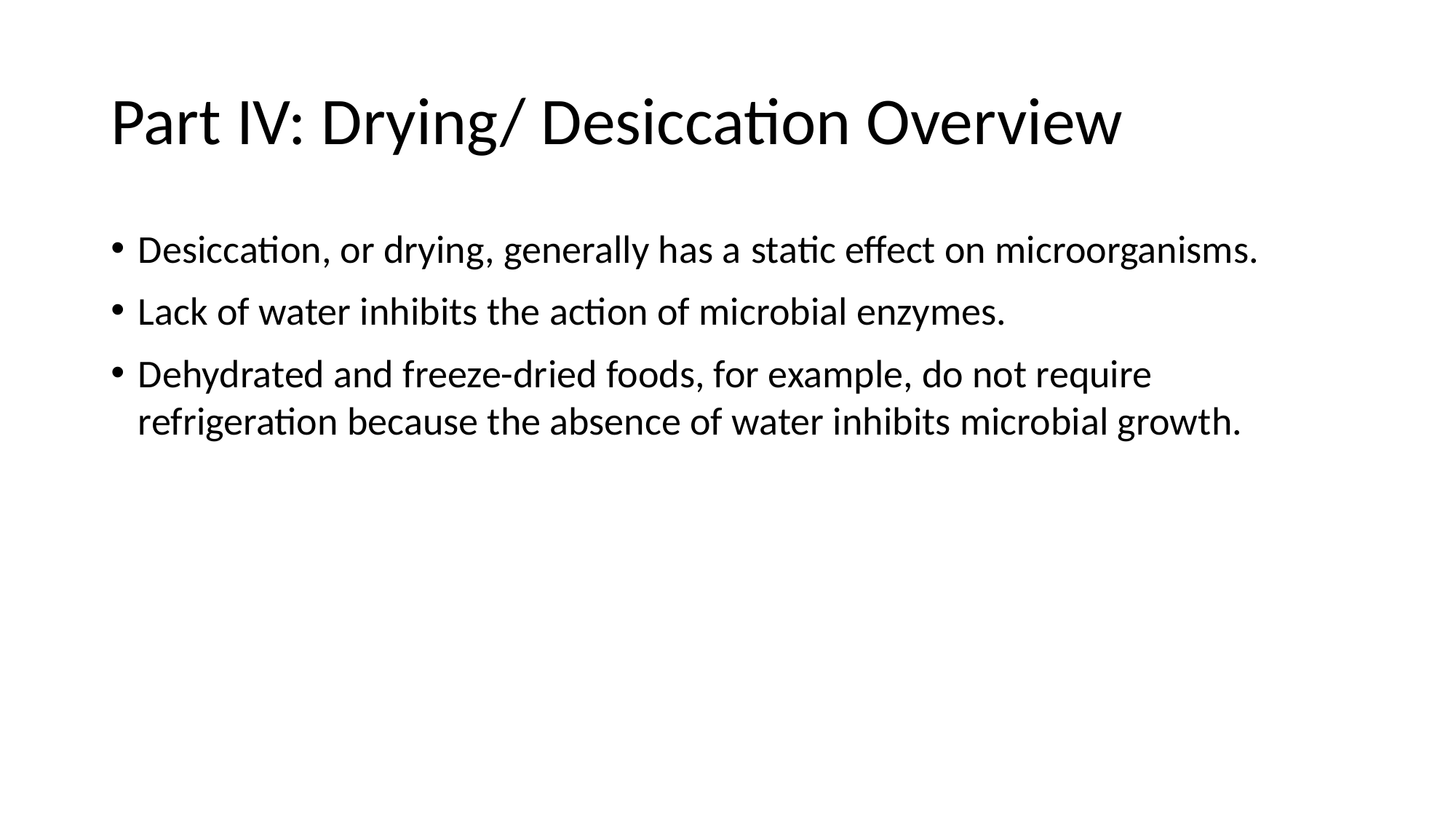

# Part IV: Drying/ Desiccation Overview
Desiccation, or drying, generally has a static effect on microorganisms.
Lack of water inhibits the action of microbial enzymes.
Dehydrated and freeze-dried foods, for example, do not require refrigeration because the absence of water inhibits microbial growth.